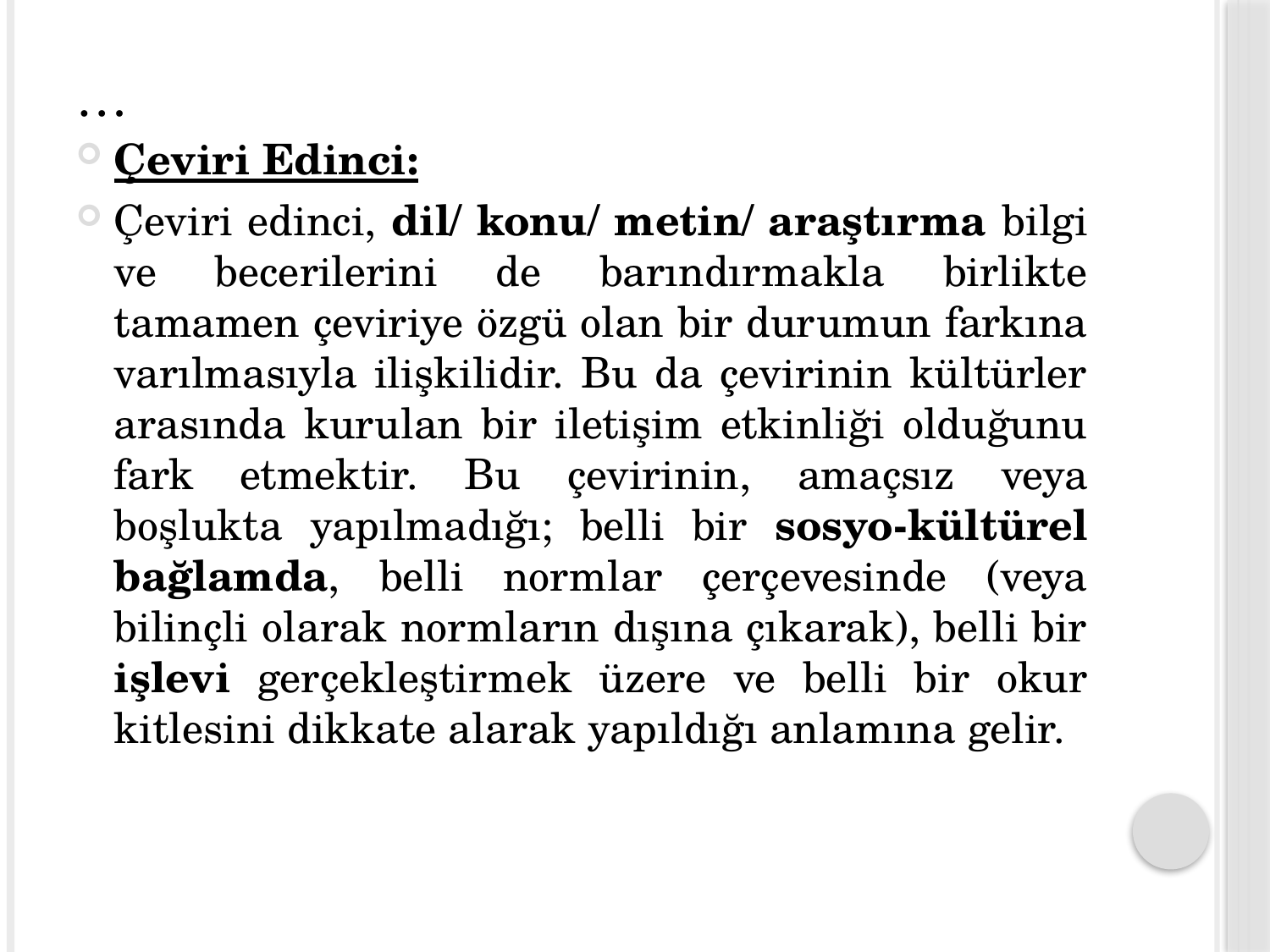

# …
Çeviri Edinci:
Çeviri edinci, dil/ konu/ metin/ araştırma bilgi ve becerilerini de barındırmakla birlikte tamamen çeviriye özgü olan bir durumun farkına varılmasıyla ilişkilidir. Bu da çevirinin kültürler arasında kurulan bir iletişim etkinliği olduğunu fark etmektir. Bu çevirinin, amaçsız veya boşlukta yapılmadığı; belli bir sosyo-kültürel bağlamda, belli normlar çerçevesinde (veya bilinçli olarak normların dışına çıkarak), belli bir işlevi gerçekleştirmek üzere ve belli bir okur kitlesini dikkate alarak yapıldığı anlamına gelir.